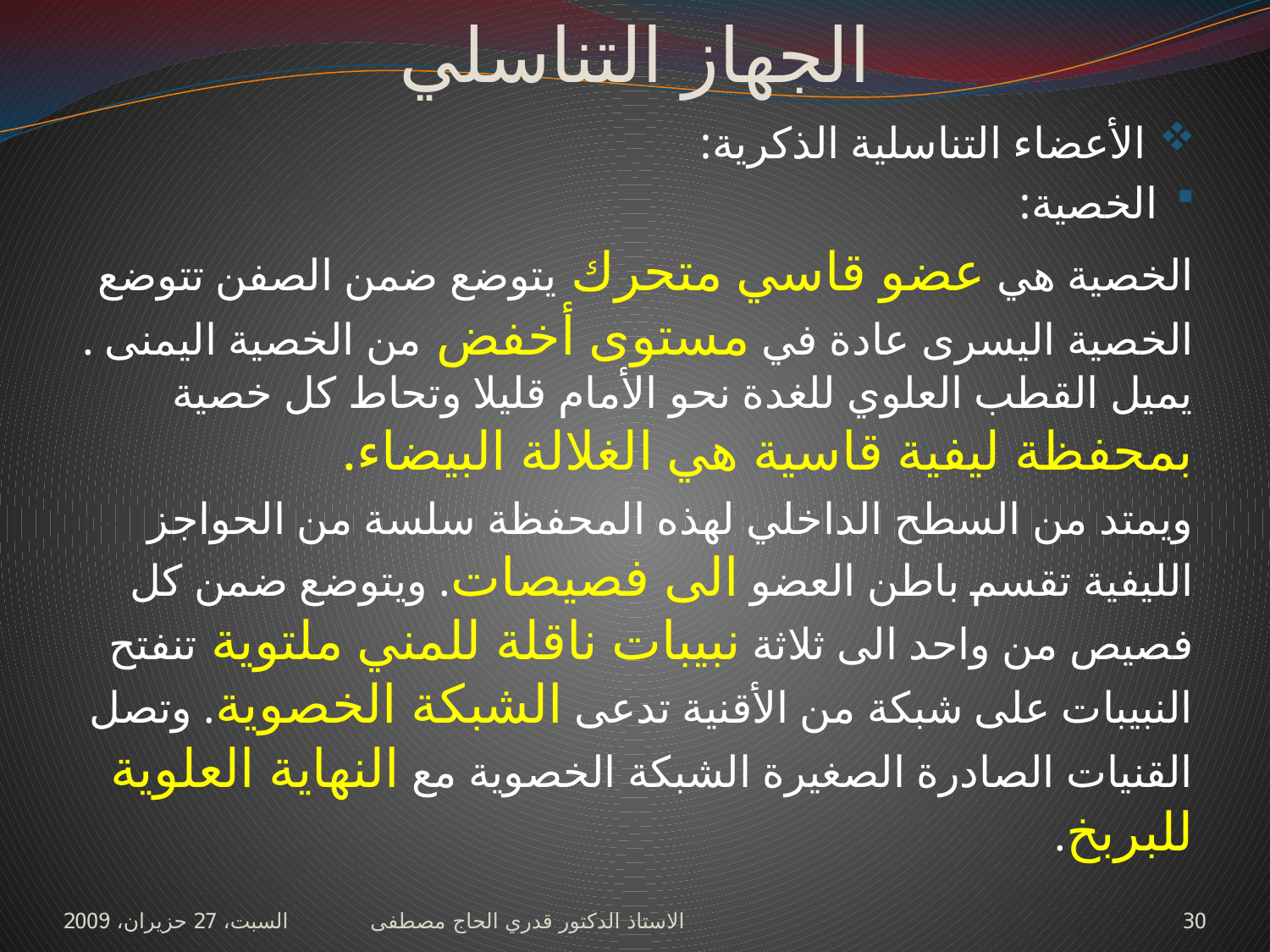

# الجهاز التناسلي
 الأعضاء التناسلية الذكرية:
الخصية:
الخصية هي عضو قاسي متحرك يتوضع ضمن الصفن تتوضع الخصية اليسرى عادة في مستوى أخفض من الخصية اليمنى . يميل القطب العلوي للغدة نحو الأمام قليلا وتحاط كل خصية بمحفظة ليفية قاسية هي الغلالة البيضاء.
ويمتد من السطح الداخلي لهذه المحفظة سلسة من الحواجز الليفية تقسم باطن العضو الى فصيصات. ويتوضع ضمن كل فصيص من واحد الى ثلاثة نبيبات ناقلة للمني ملتوية تنفتح النبيبات على شبكة من الأقنية تدعى الشبكة الخصوية. وتصل القنيات الصادرة الصغيرة الشبكة الخصوية مع النهاية العلوية للبربخ.
السبت، 27 حزيران، 2009
الاستاذ الدكتور قدري الحاج مصطفى
30